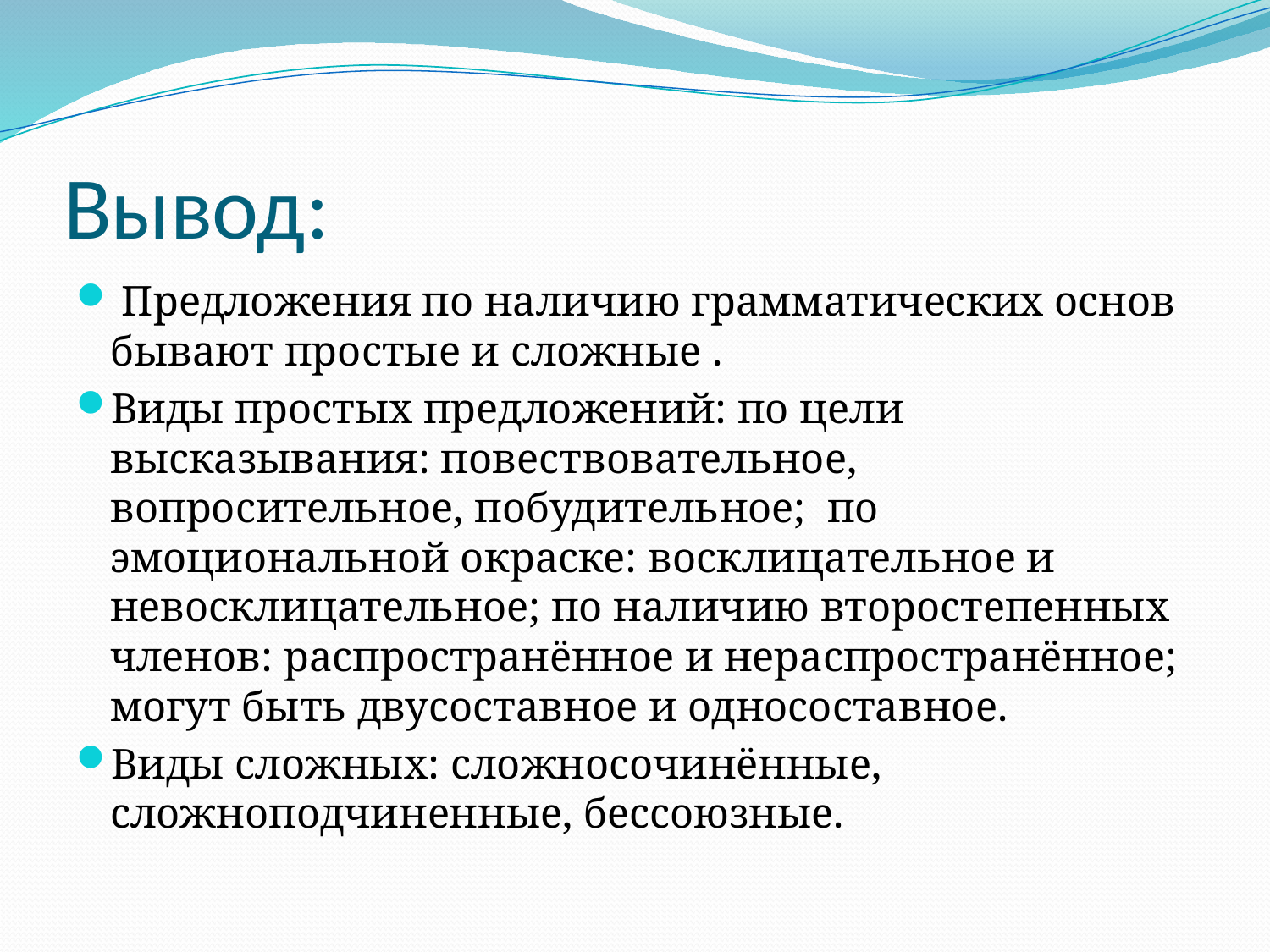

# Вывод:
 Предложения по наличию грамматических основ бывают простые и сложные .
Виды простых предложений: по цели высказывания: повествовательное, вопросительное, побудительное;  по эмоциональной окраске: восклицательное и невосклицательное; по наличию второстепенных членов: распространённое и нераспространённое;  могут быть двусоставное и односоставное.
Виды сложных: сложносочинённые, сложноподчиненные, бессоюзные.